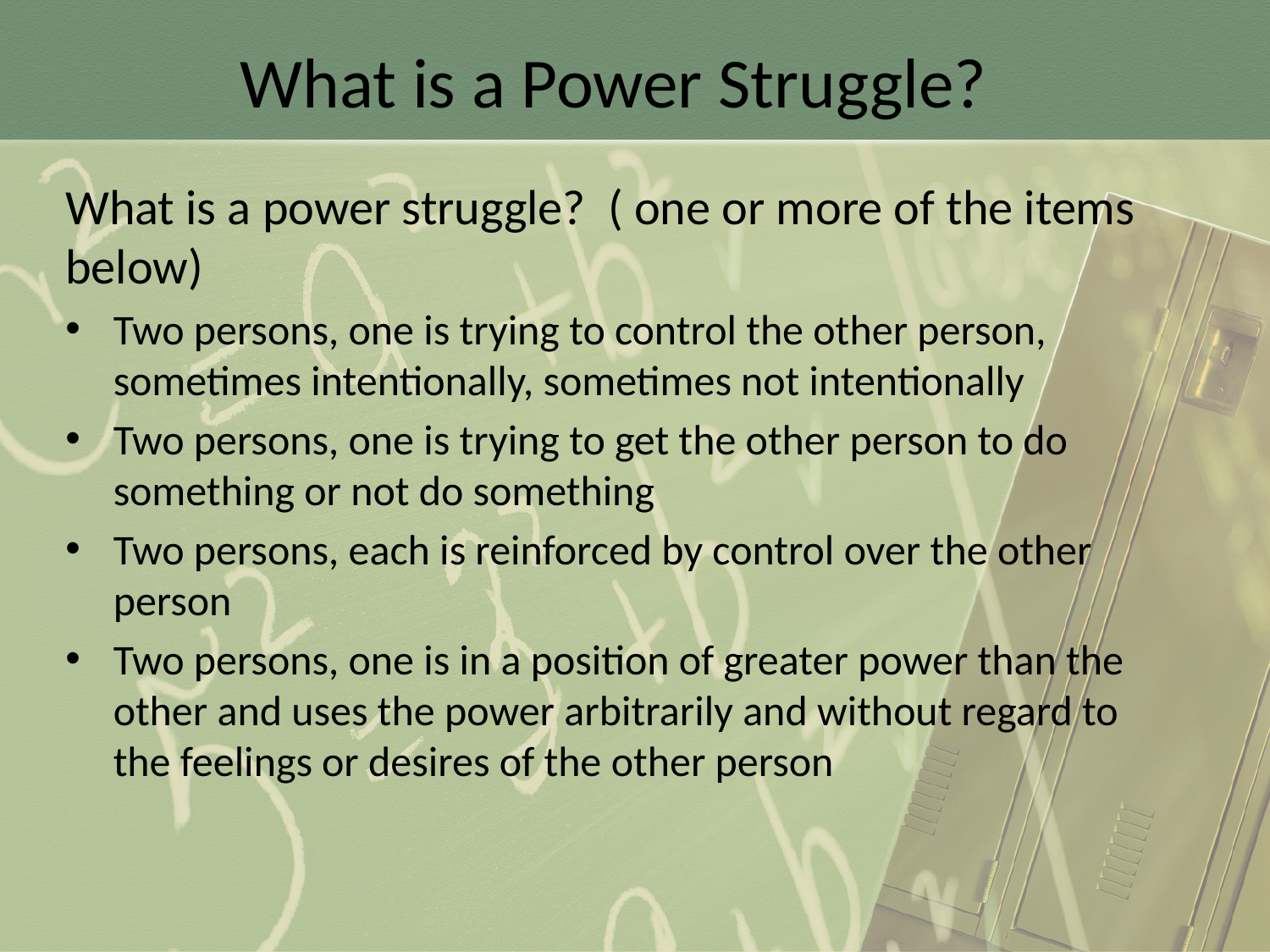

# What is a Power Struggle?
What is a power struggle?  ( one or more of the items below)
Two persons, one is trying to control the other person, sometimes intentionally, sometimes not intentionally
Two persons, one is trying to get the other person to do something or not do something
Two persons, each is reinforced by control over the other person
Two persons, one is in a position of greater power than the other and uses the power arbitrarily and without regard to the feelings or desires of the other person